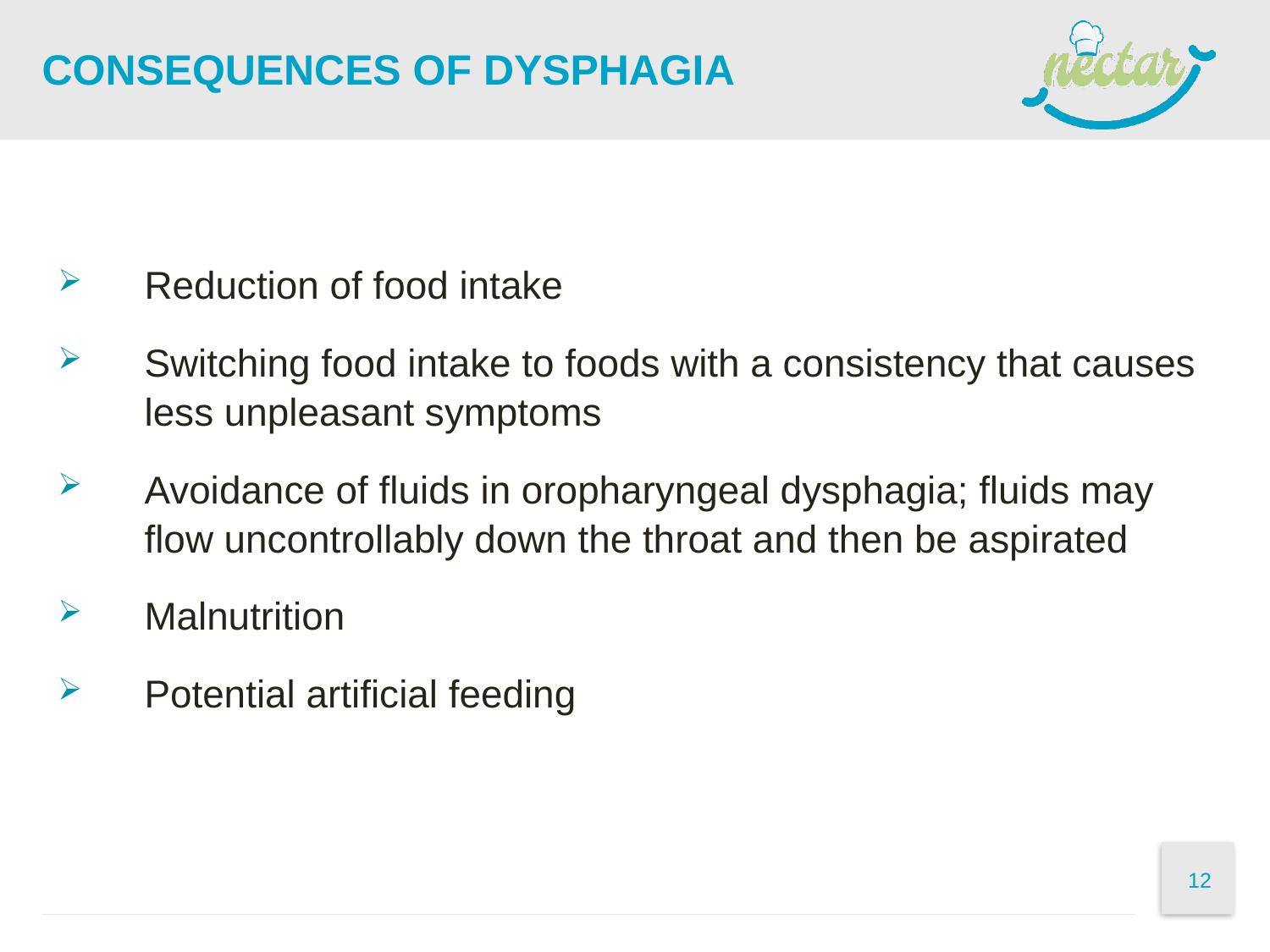

# Consequences of dysphagia
Reduction of food intake
Switching food intake to foods with a consistency that causes less unpleasant symptoms
Avoidance of fluids in oropharyngeal dysphagia; fluids may flow uncontrollably down the throat and then be aspirated
Malnutrition
Potential artificial feeding